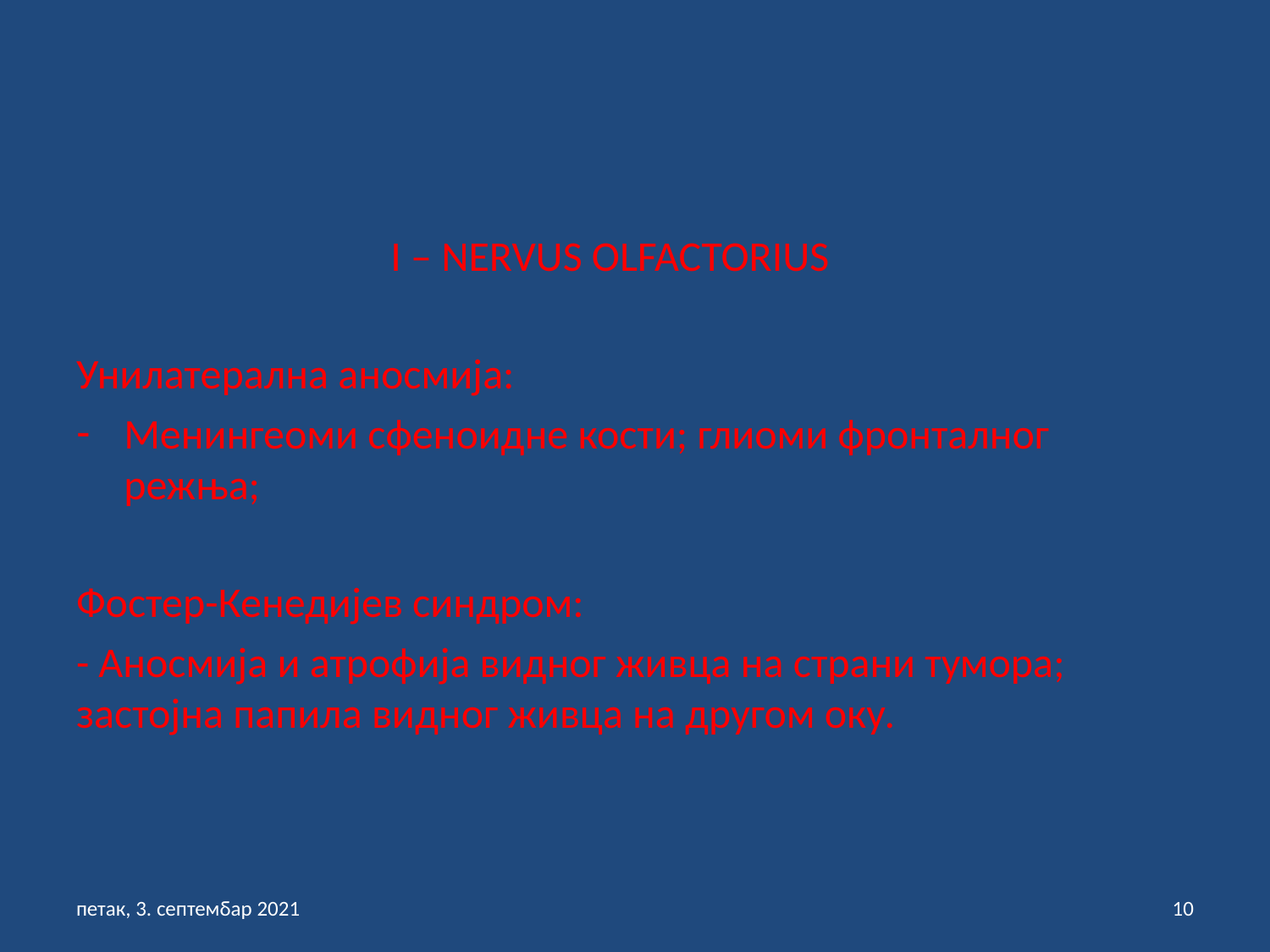

I – NERVUS OLFACTORIUS

Унилатерална аносмија:
Менингеоми сфеноидне кости; глиоми фронталног режња;

Фостер-Кенедијев синдром:
- Аносмија и атрофија видног живца на страни тумора; застојна папила видног живца на другом оку.
петак, 3. септембар 2021
10